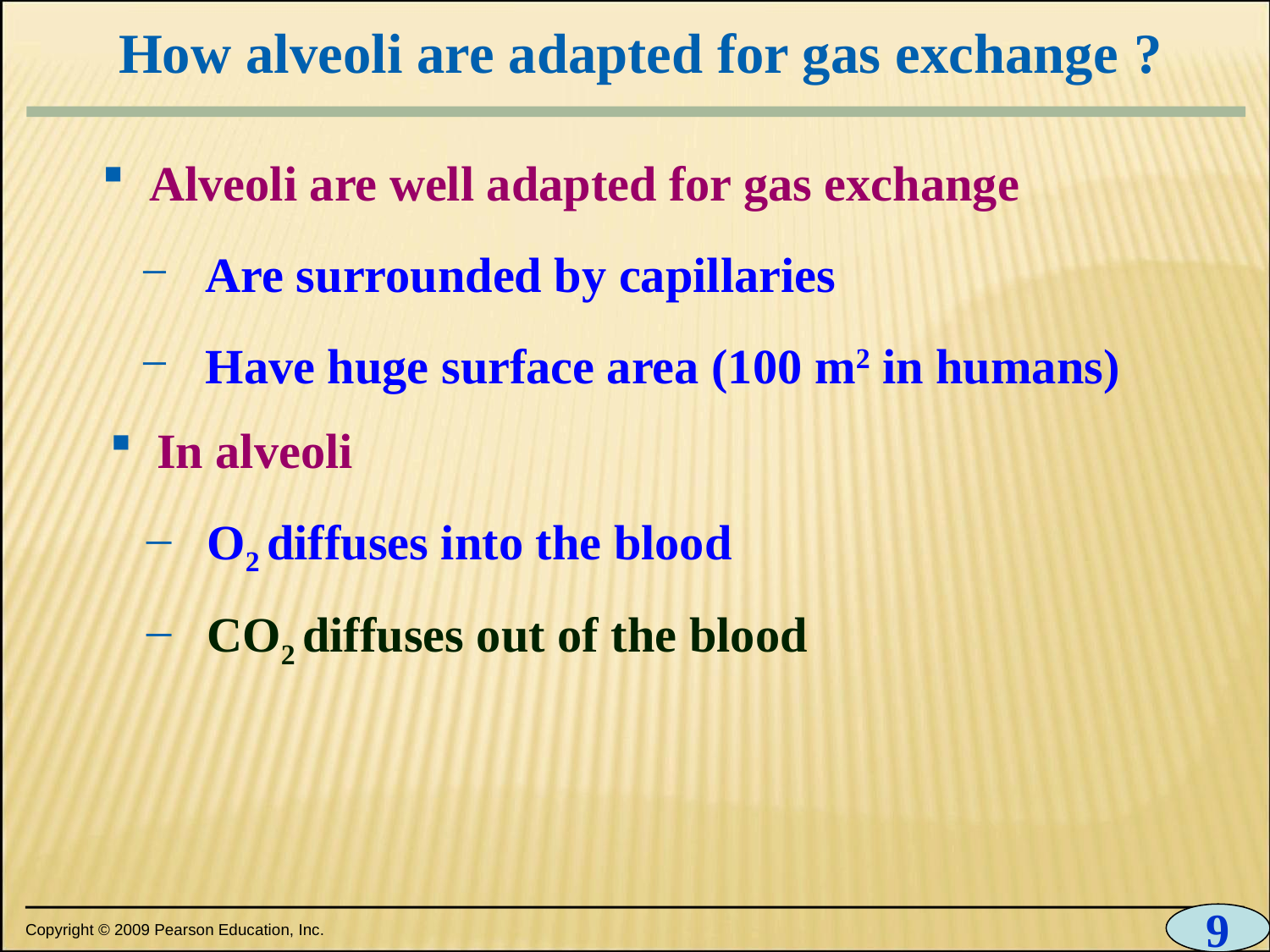

# How alveoli are adapted for gas exchange ?
0

Alveoli are well adapted for gas exchange
Are surrounded by capillaries
Have huge surface area (100 m2 in humans)
In alveoli
 O2 diffuses into the blood
 CO2 diffuses out of the blood
9

Copyright © 2009 Pearson Education, Inc.